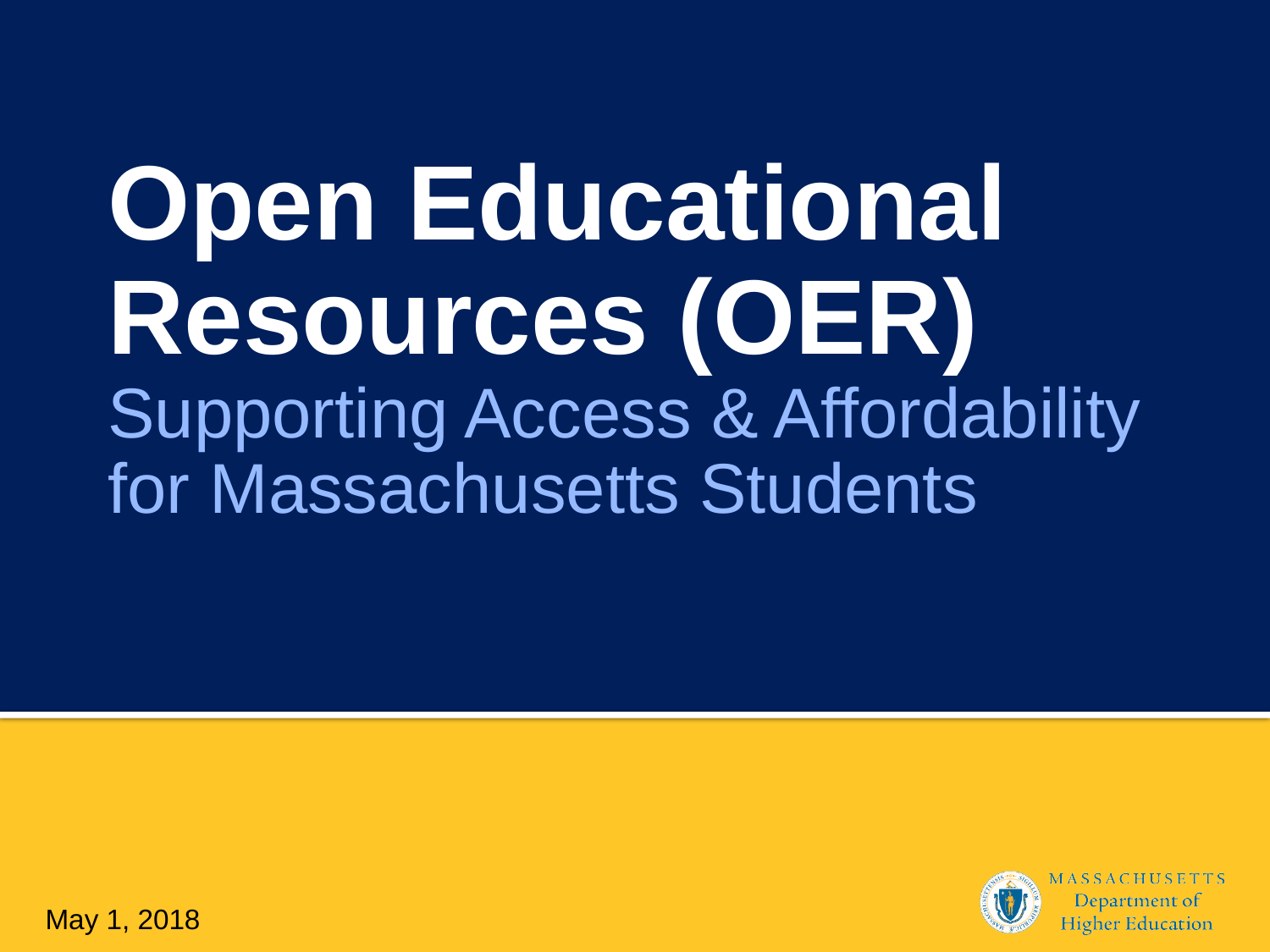

# Open Educational Resources (OER) Supporting Access & Affordability for Massachusetts Students
May 1, 2018